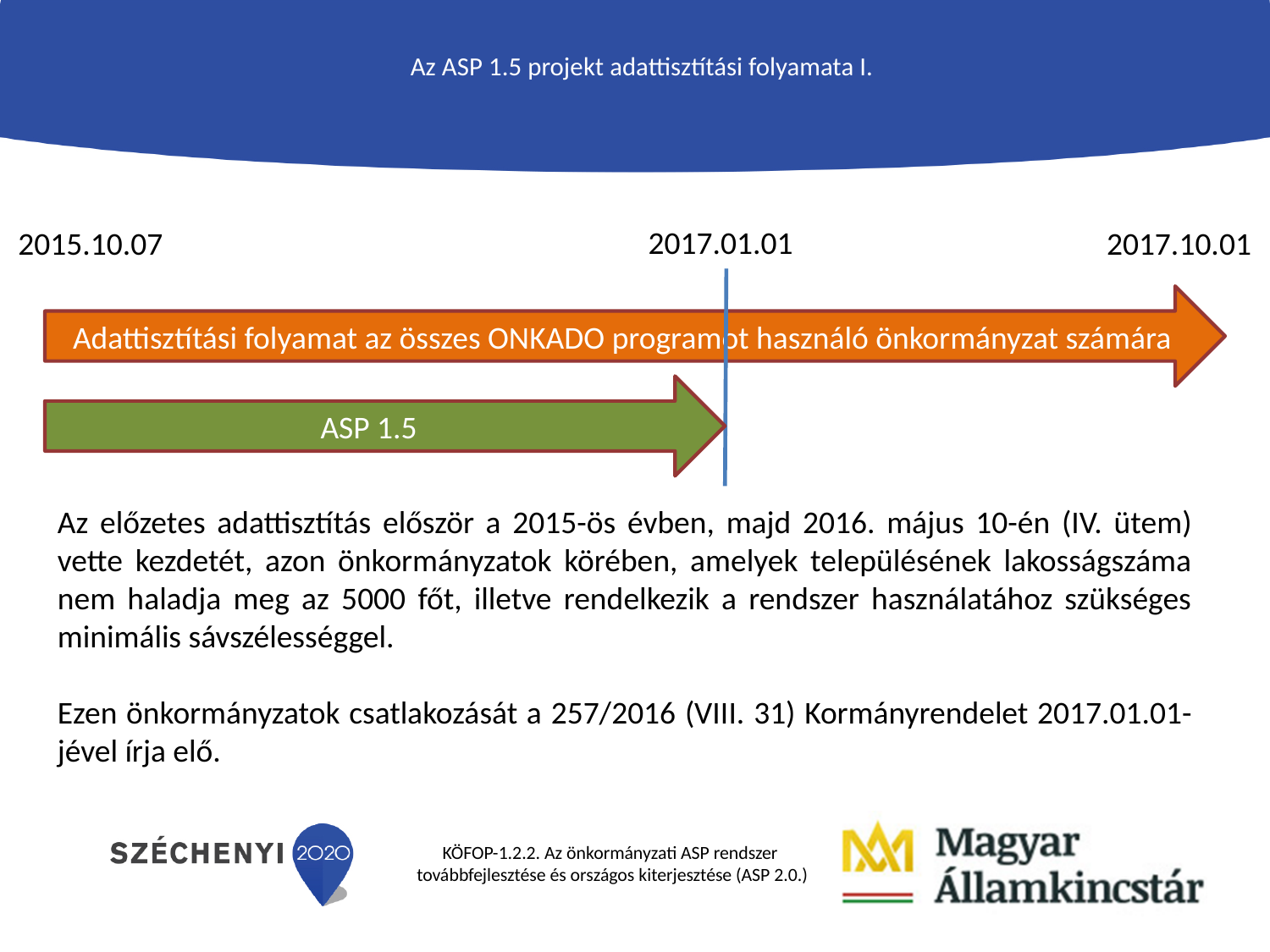

# Az ASP 1.5 projekt adattisztítási folyamata I.
2017.01.01
2015.10.07
2017.10.01
Adattisztítási folyamat az összes ONKADO programot használó önkormányzat számára
ASP 1.5
Az előzetes adattisztítás először a 2015-ös évben, majd 2016. május 10-én (IV. ütem) vette kezdetét, azon önkormányzatok körében, amelyek településének lakosságszáma nem haladja meg az 5000 főt, illetve rendelkezik a rendszer használatához szükséges minimális sávszélességgel.

Ezen önkormányzatok csatlakozását a 257/2016 (VIII. 31) Kormányrendelet 2017.01.01-jével írja elő.